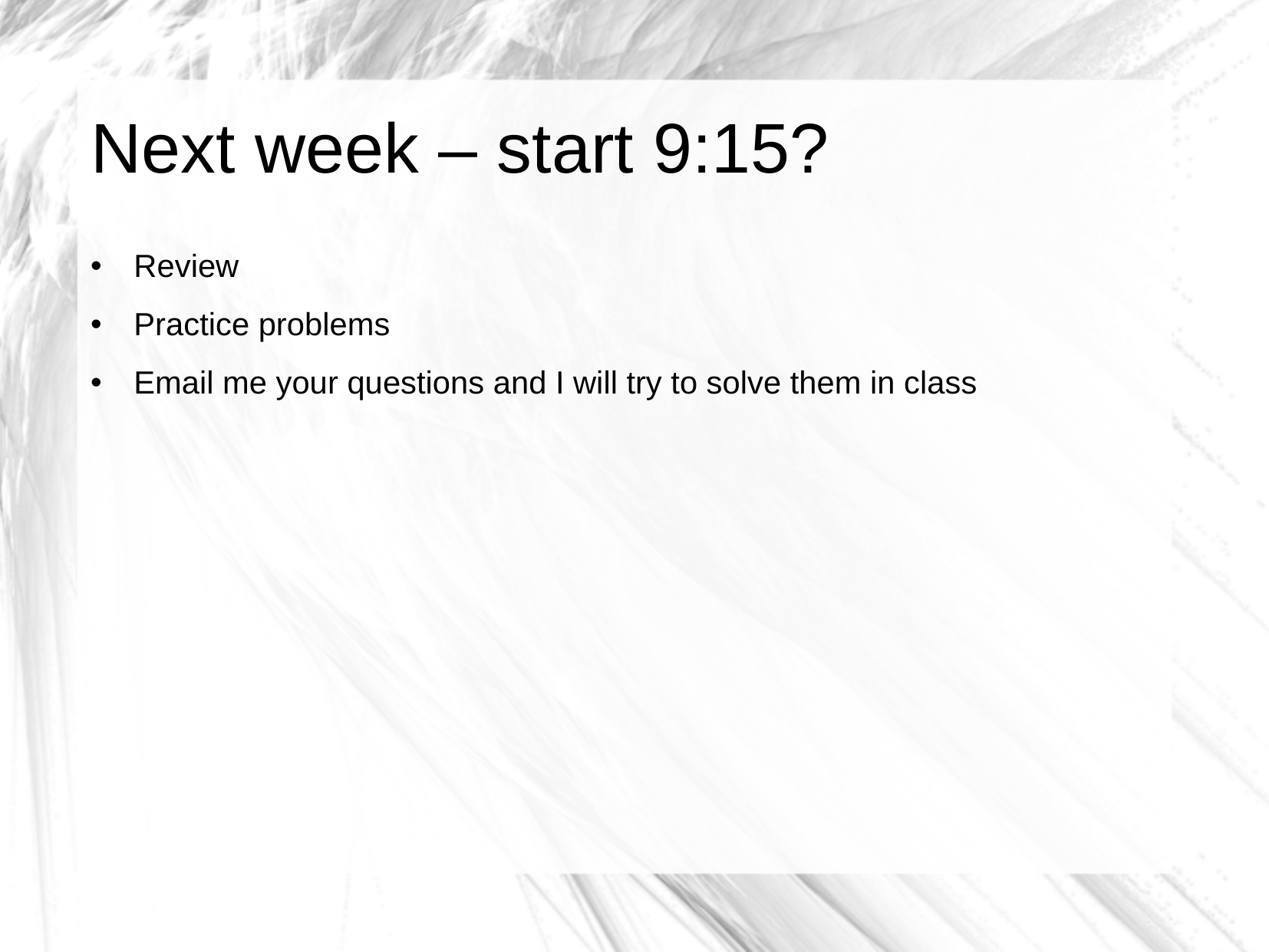

Next week – start 9:15?
Review
Practice problems
Email me your questions and I will try to solve them in class